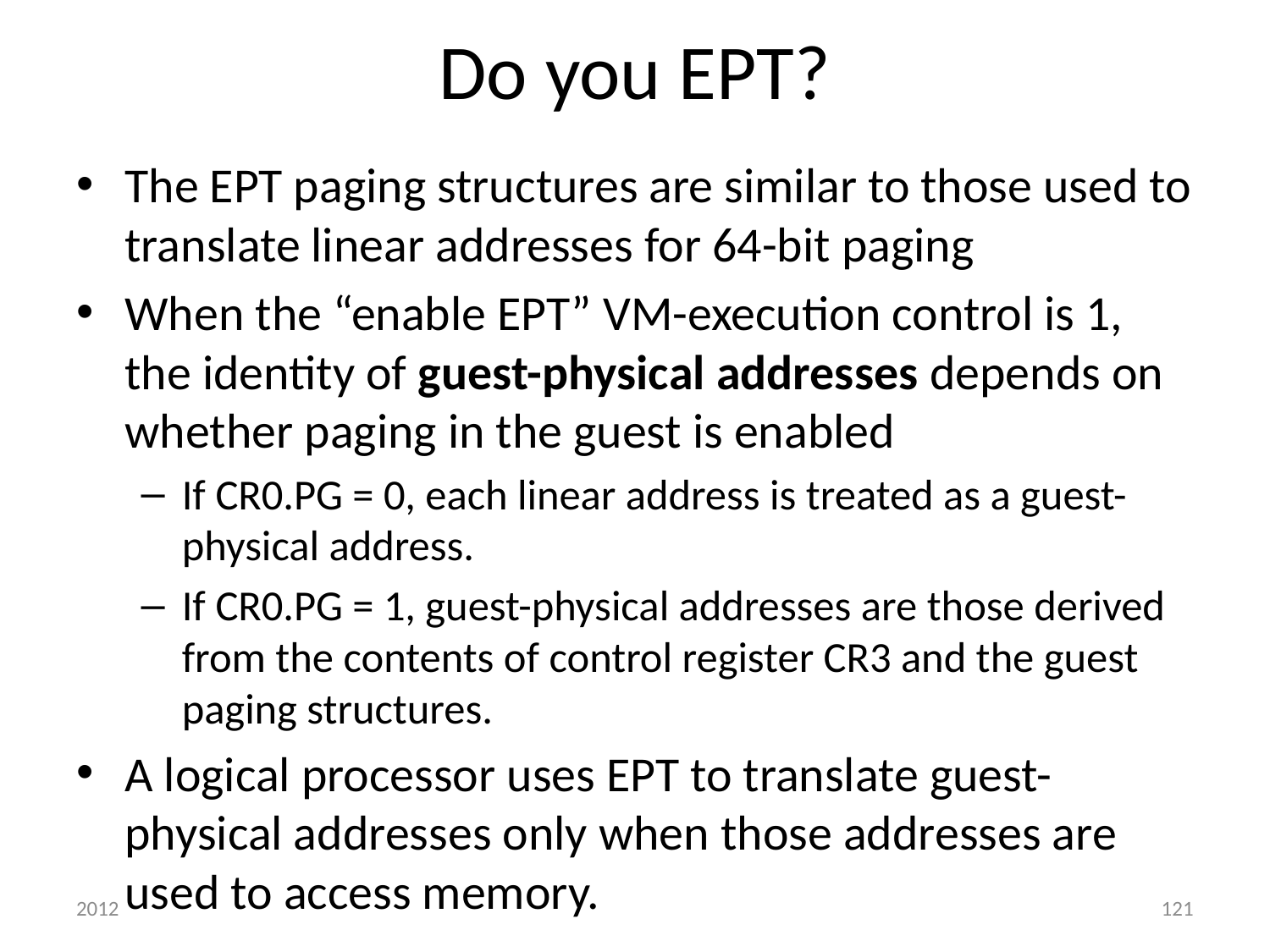

# Do you EPT?
The EPT paging structures are similar to those used to translate linear addresses for 64-bit paging
When the “enable EPT” VM-execution control is 1, the identity of guest-physical addresses depends on whether paging in the guest is enabled
If CR0.PG = 0, each linear address is treated as a guest-physical address.
If CR0.PG = 1, guest-physical addresses are those derived from the contents of control register CR3 and the guest paging structures.
A logical processor uses EPT to translate guest-physical addresses only when those addresses are used to access memory.
2012

121